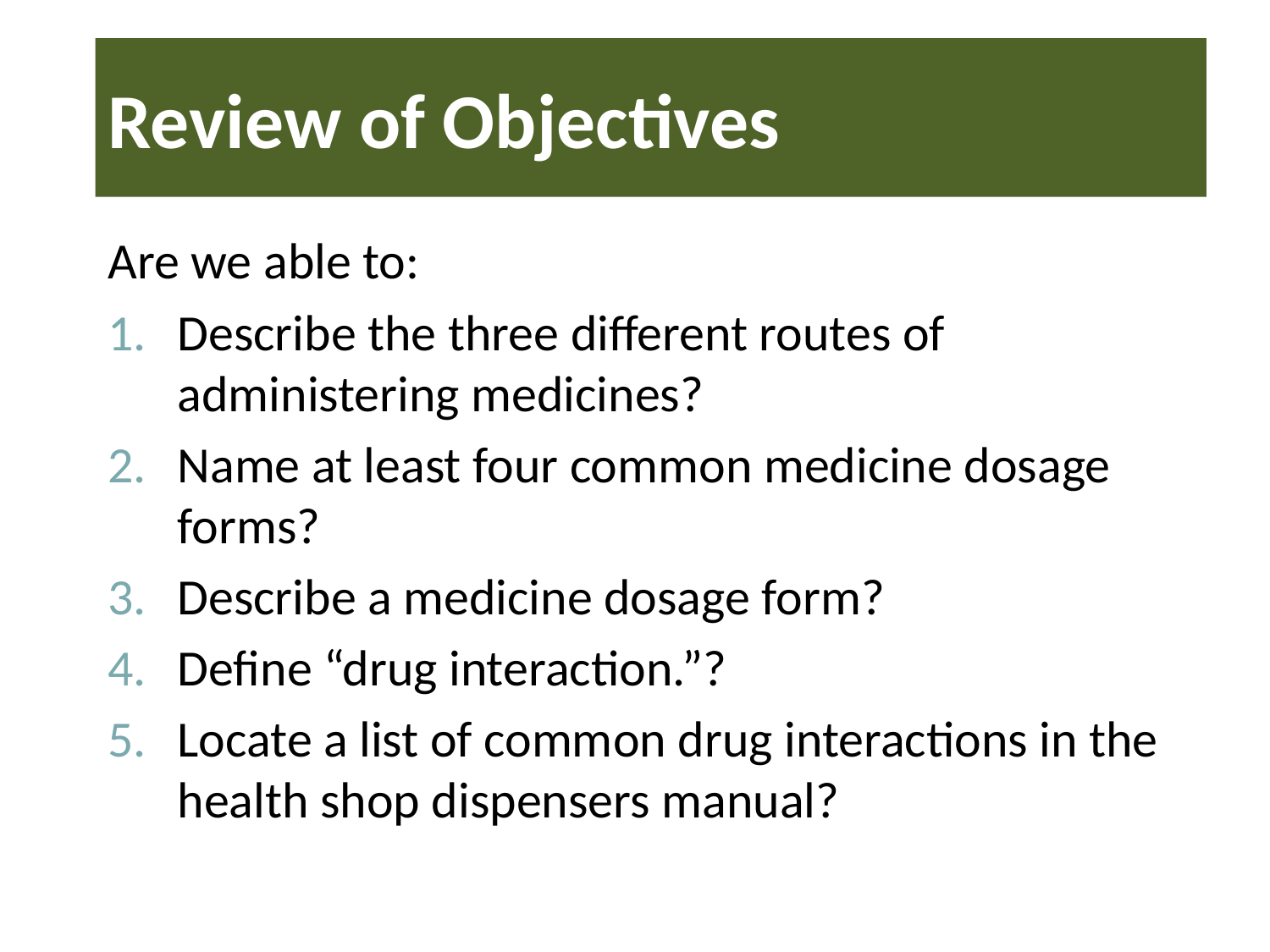

# Review of Objectives
Are we able to:
Describe the three different routes of administering medicines?
Name at least four common medicine dosage forms?
Describe a medicine dosage form?
Define “drug interaction.”?
Locate a list of common drug interactions in the health shop dispensers manual?